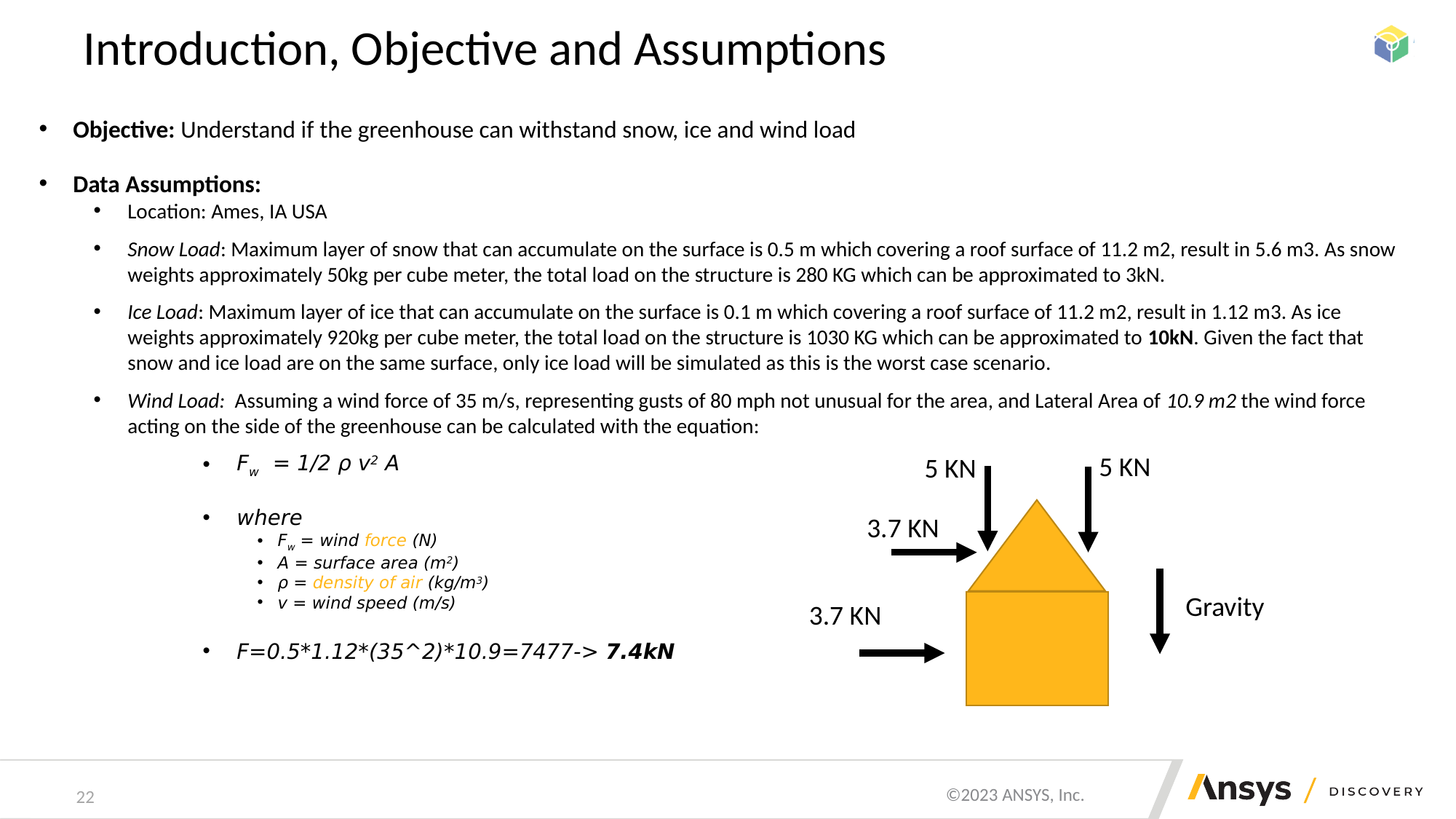

Introduction, Objective and Assumptions

Objective: Understand if the greenhouse can withstand snow, ice and wind load

Data Assumptions:
Location: Ames, IA USA
Snow Load: Maximum layer of snow that can accumulate on the surface is 0.5 m which covering a roof surface of 11.2 m2, result in 5.6 m3. As snow weights approximately 50kg per cube meter, the total load on the structure is 280 KG which can be approximated to 3kN.
Ice Load: Maximum layer of ice that can accumulate on the surface is 0.1 m which covering a roof surface of 11.2 m2, result in 1.12 m3. As ice weights approximately 920kg per cube meter, the total load on the structure is 1030 KG which can be approximated to 10kN. Given the fact that snow and ice load are on the same surface, only ice load will be simulated as this is the worst case scenario.
Wind Load:  Assuming a wind force of 35 m/s, representing gusts of 80 mph not unusual for the area, and Lateral Area of 10.9 m2 the wind force acting on the side of the greenhouse can be calculated with the equation:
Fw  = 1/2 ρ v2 A

where
Fw = wind force (N)
A = surface area (m2)
ρ = density of air (kg/m3)
v = wind speed (m/s)

F=0.5*1.12*(35^2)*10.9=7477-> 7.4kN

5 KN
5 KN

3.7 KN
Gravity
3.7 KN

22